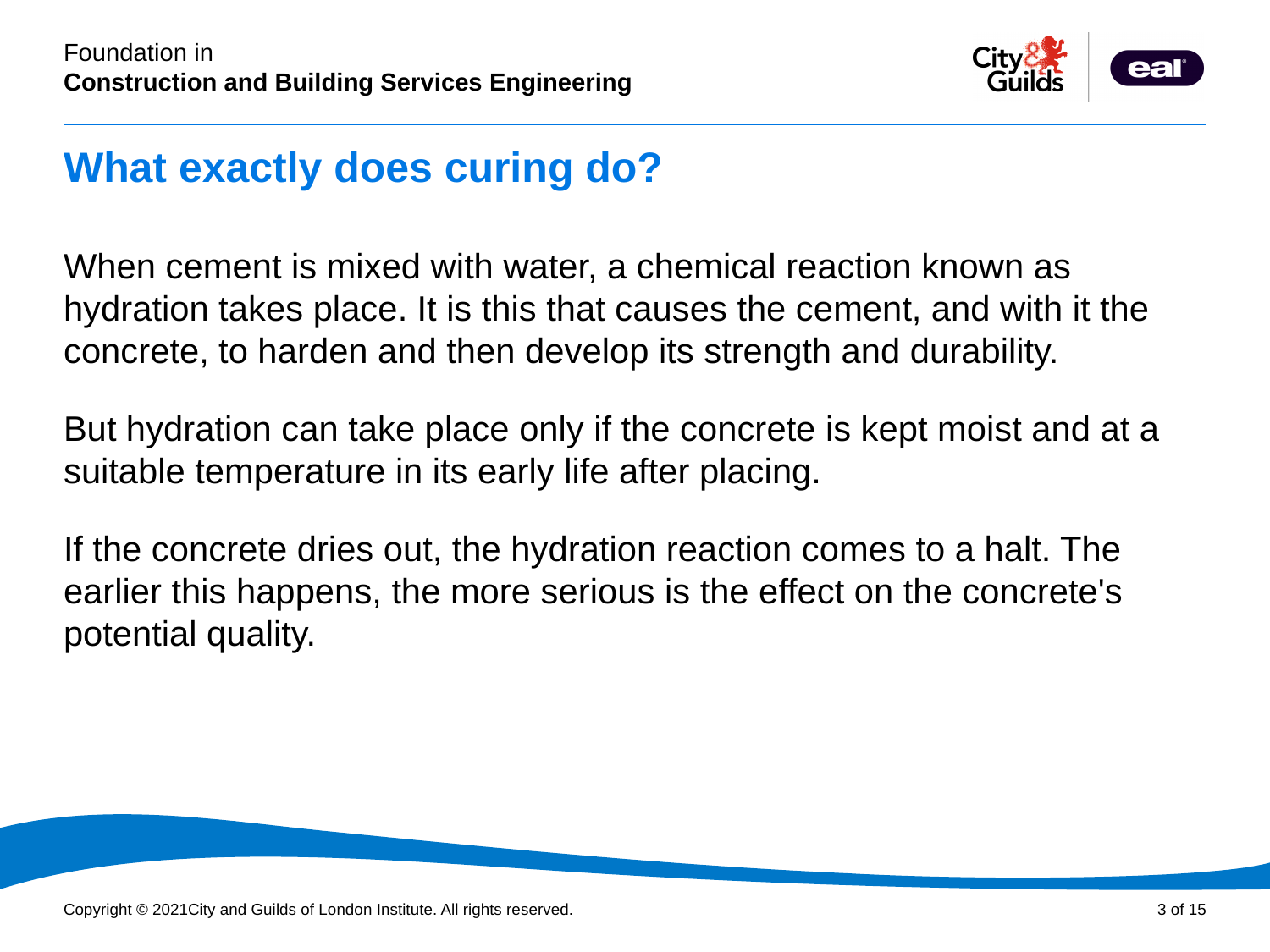

# What exactly does curing do?

When cement is mixed with water, a chemical reaction known as hydration takes place. It is this that causes the cement, and with it the concrete, to harden and then develop its strength and durability.
But hydration can take place only if the concrete is kept moist and at a suitable temperature in its early life after placing.
If the concrete dries out, the hydration reaction comes to a halt. The earlier this happens, the more serious is the effect on the concrete's potential quality.